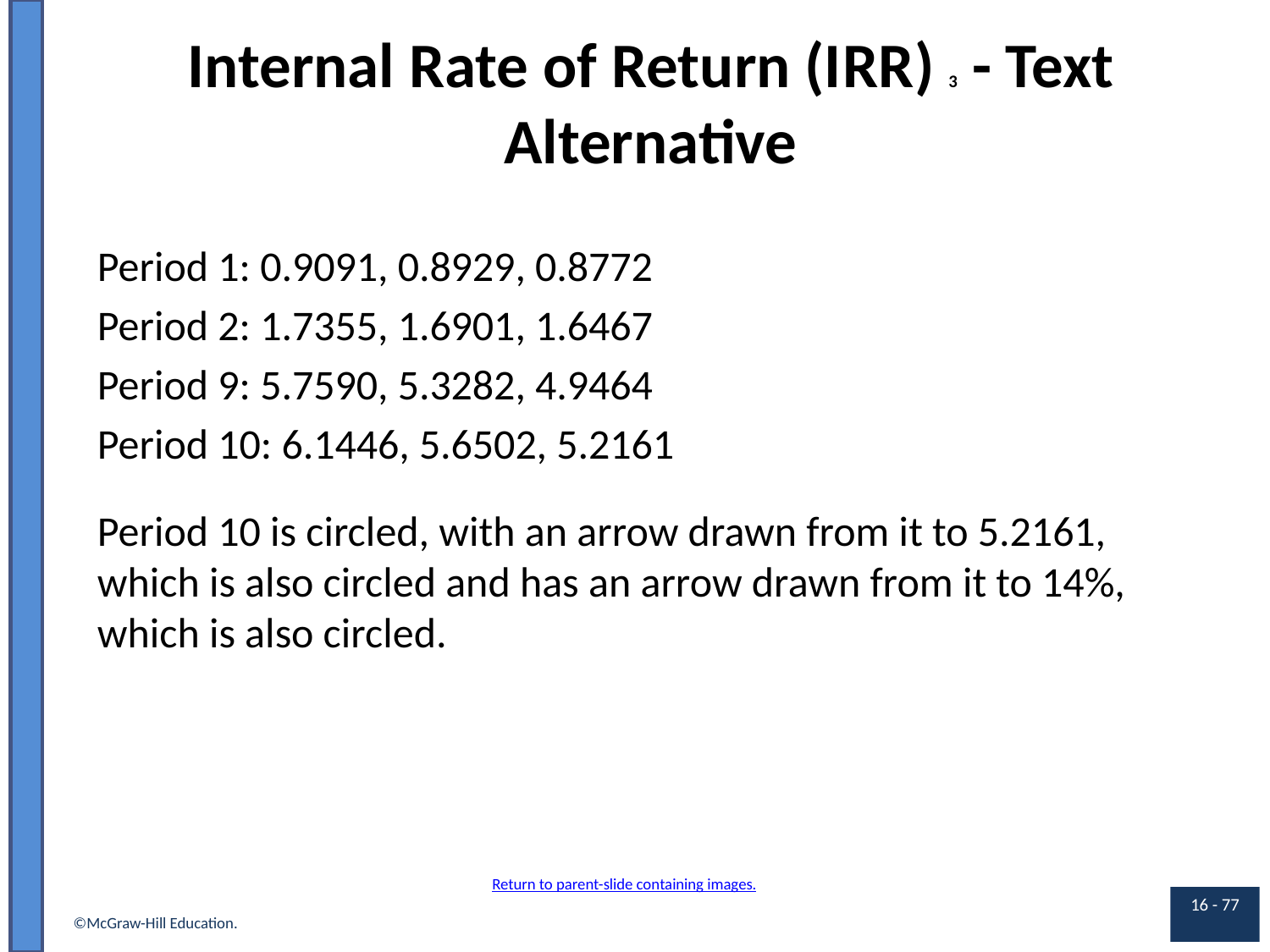

# Internal Rate of Return (I R R) 3 - Text Alternative
Period 1: 0.9091, 0.8929, 0.8772
Period 2: 1.7355, 1.6901, 1.6467
Period 9: 5.7590, 5.3282, 4.9464
Period 10: 6.1446, 5.6502, 5.2161
Period 10 is circled, with an arrow drawn from it to 5.2161, which is also circled and has an arrow drawn from it to 14%, which is also circled.
Return to parent-slide containing images.